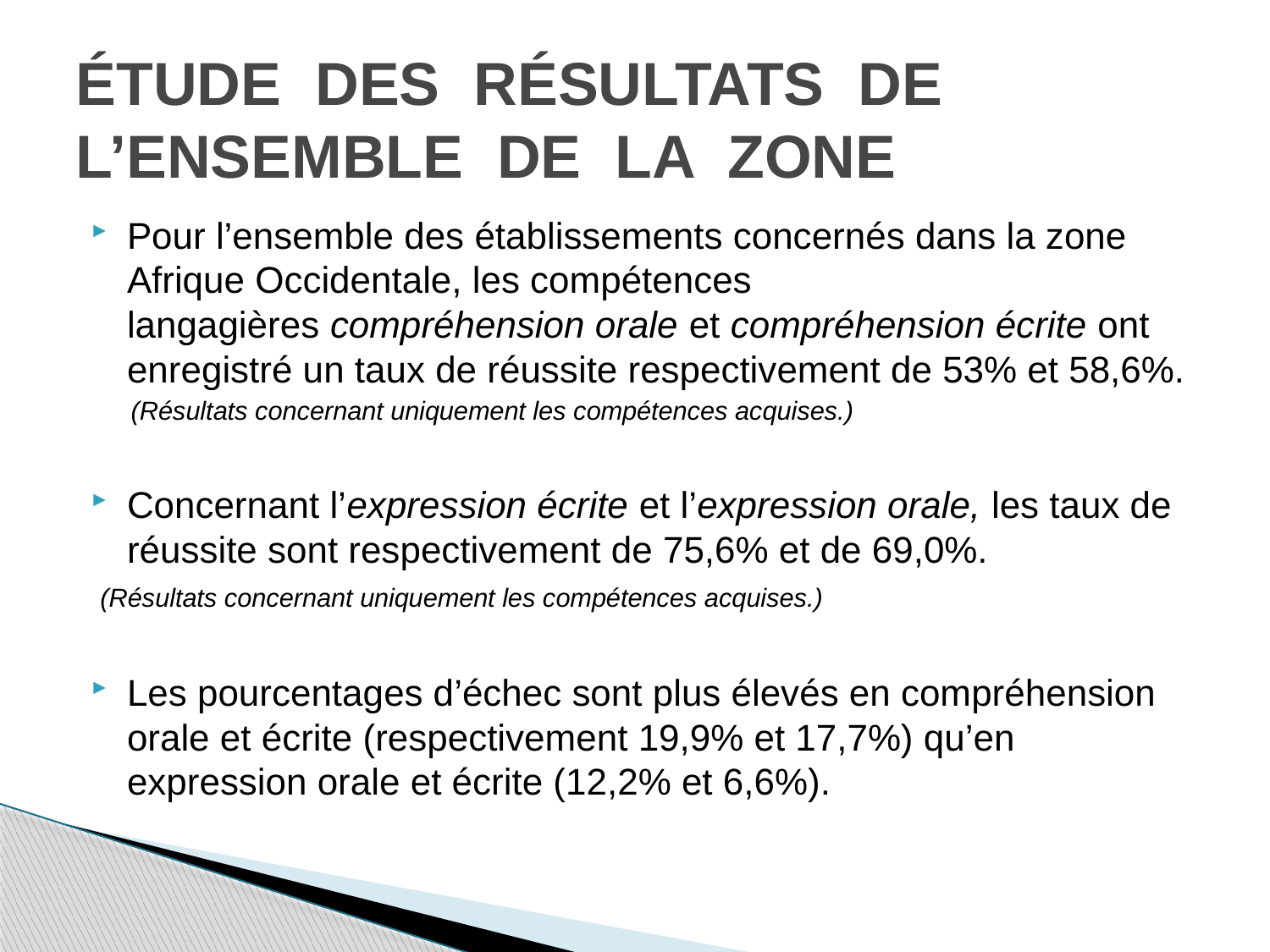

# Étude  des  résultats  de  l’ensemble  de  la  zone
Pour l’ensemble des établissements concernés dans la zone Afrique Occidentale, les compétences langagières compréhension orale et compréhension écrite ont enregistré un taux de réussite respectivement de 53% et 58,6%.
(Résultats concernant uniquement les compétences acquises.)

Concernant l’expression écrite et l’expression orale, les taux de réussite sont respectivement de 75,6% et de 69,0%.
 (Résultats concernant uniquement les compétences acquises.)

Les pourcentages d’échec sont plus élevés en compréhension orale et écrite (respectivement 19,9% et 17,7%) qu’en expression orale et écrite (12,2% et 6,6%).